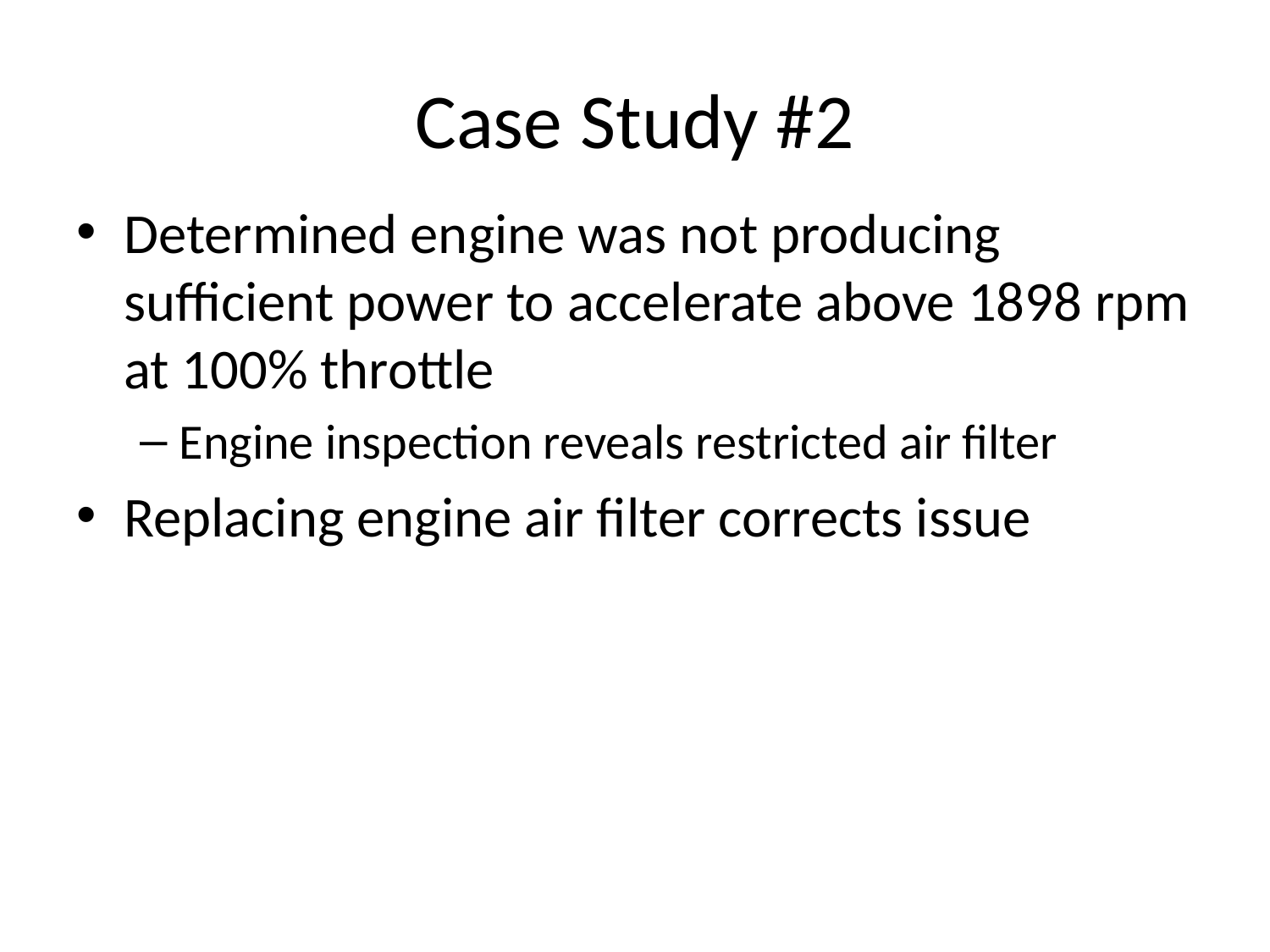

# Case Study #2
Determined engine was not producing sufficient power to accelerate above 1898 rpm at 100% throttle
Engine inspection reveals restricted air filter
Replacing engine air filter corrects issue